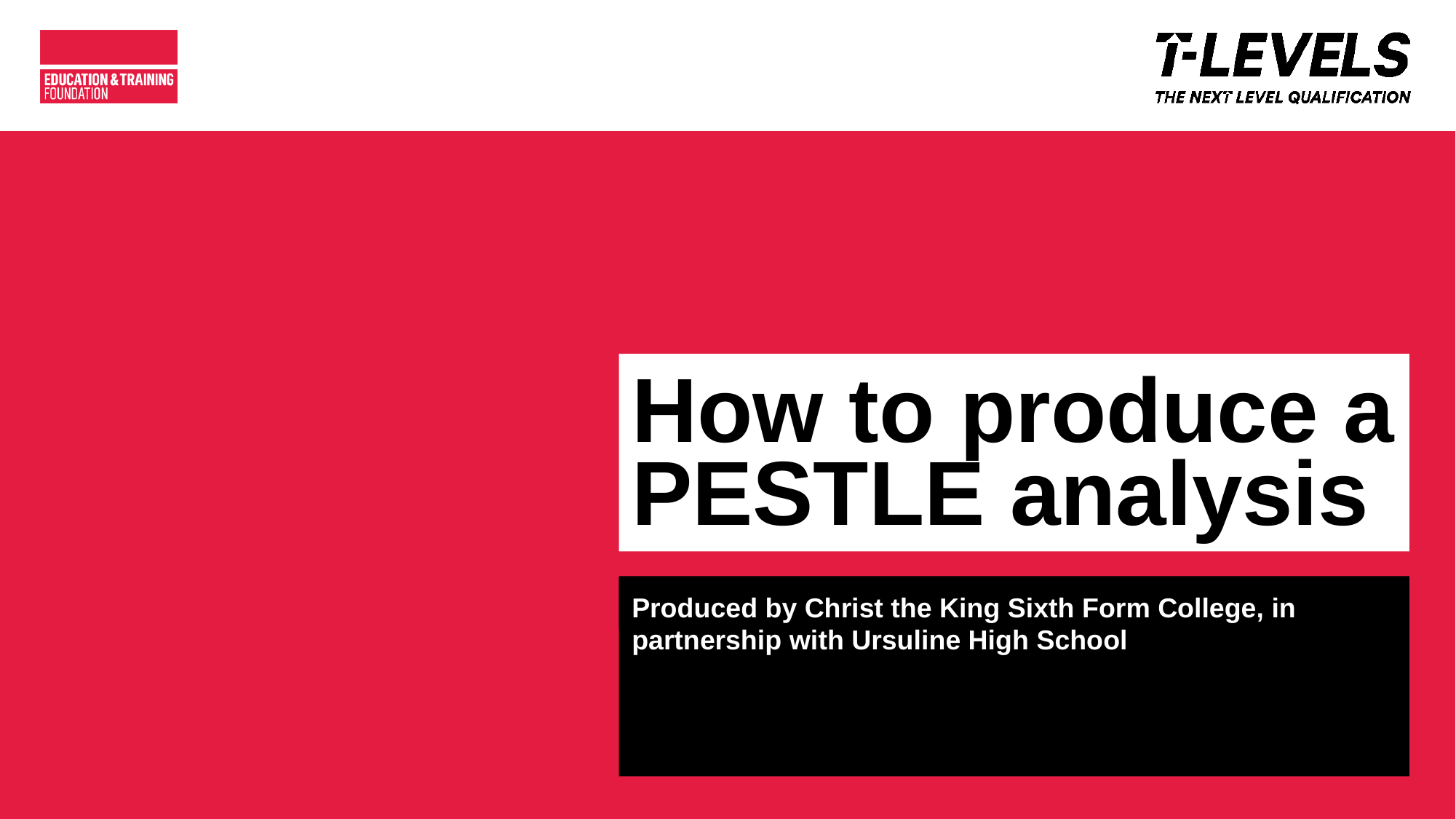

# How to produce a PESTLE analysis
Produced by Christ the King Sixth Form College, in partnership with Ursuline High School